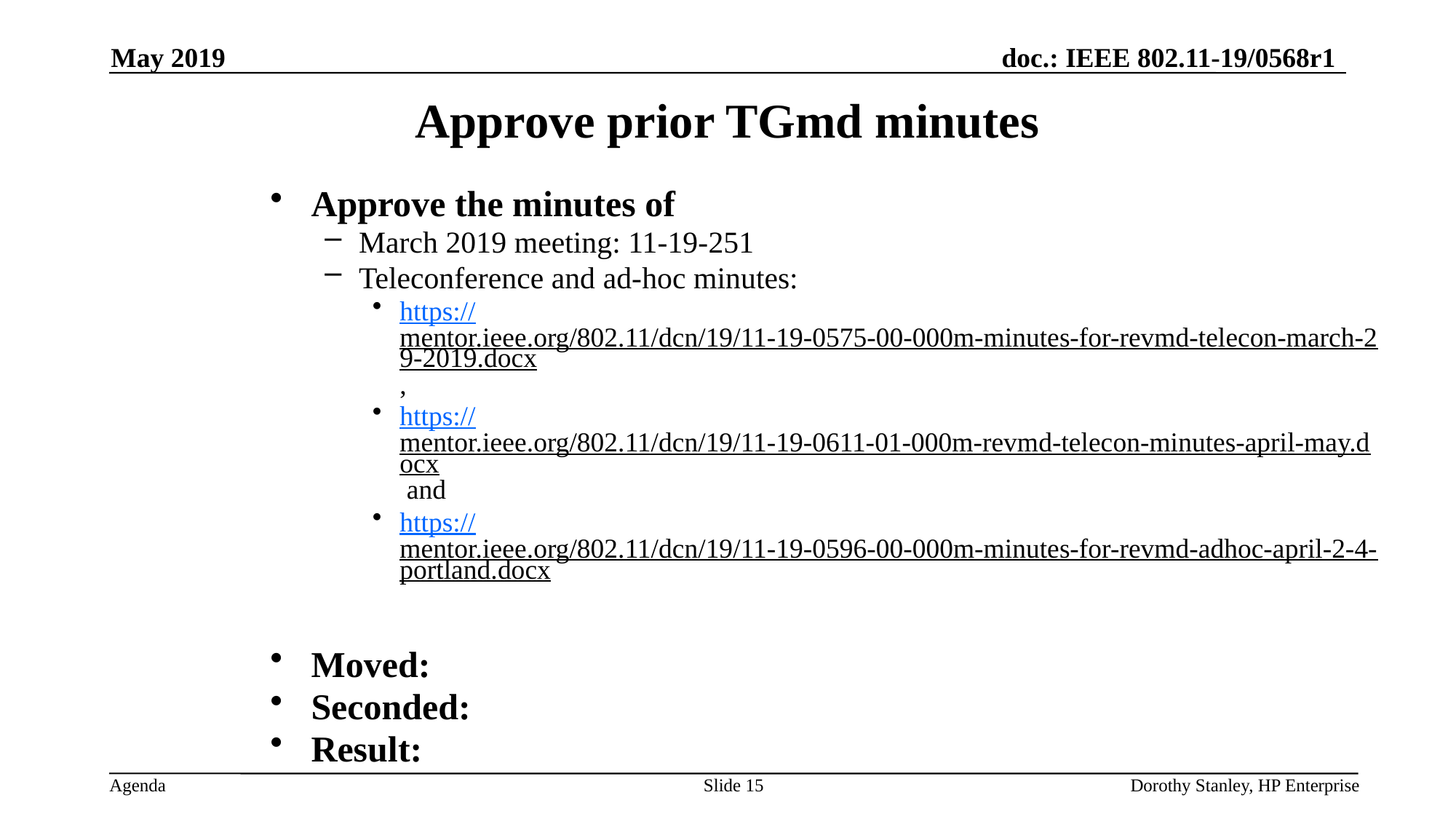

May 2019
Approve prior TGmd minutes
Approve the minutes of
March 2019 meeting: 11-19-251
Teleconference and ad-hoc minutes:
https://mentor.ieee.org/802.11/dcn/19/11-19-0575-00-000m-minutes-for-revmd-telecon-march-29-2019.docx,
https://mentor.ieee.org/802.11/dcn/19/11-19-0611-01-000m-revmd-telecon-minutes-april-may.docx and
https://mentor.ieee.org/802.11/dcn/19/11-19-0596-00-000m-minutes-for-revmd-adhoc-april-2-4-portland.docx
Moved:
Seconded:
Result:

Slide 15
Dorothy Stanley, HP Enterprise